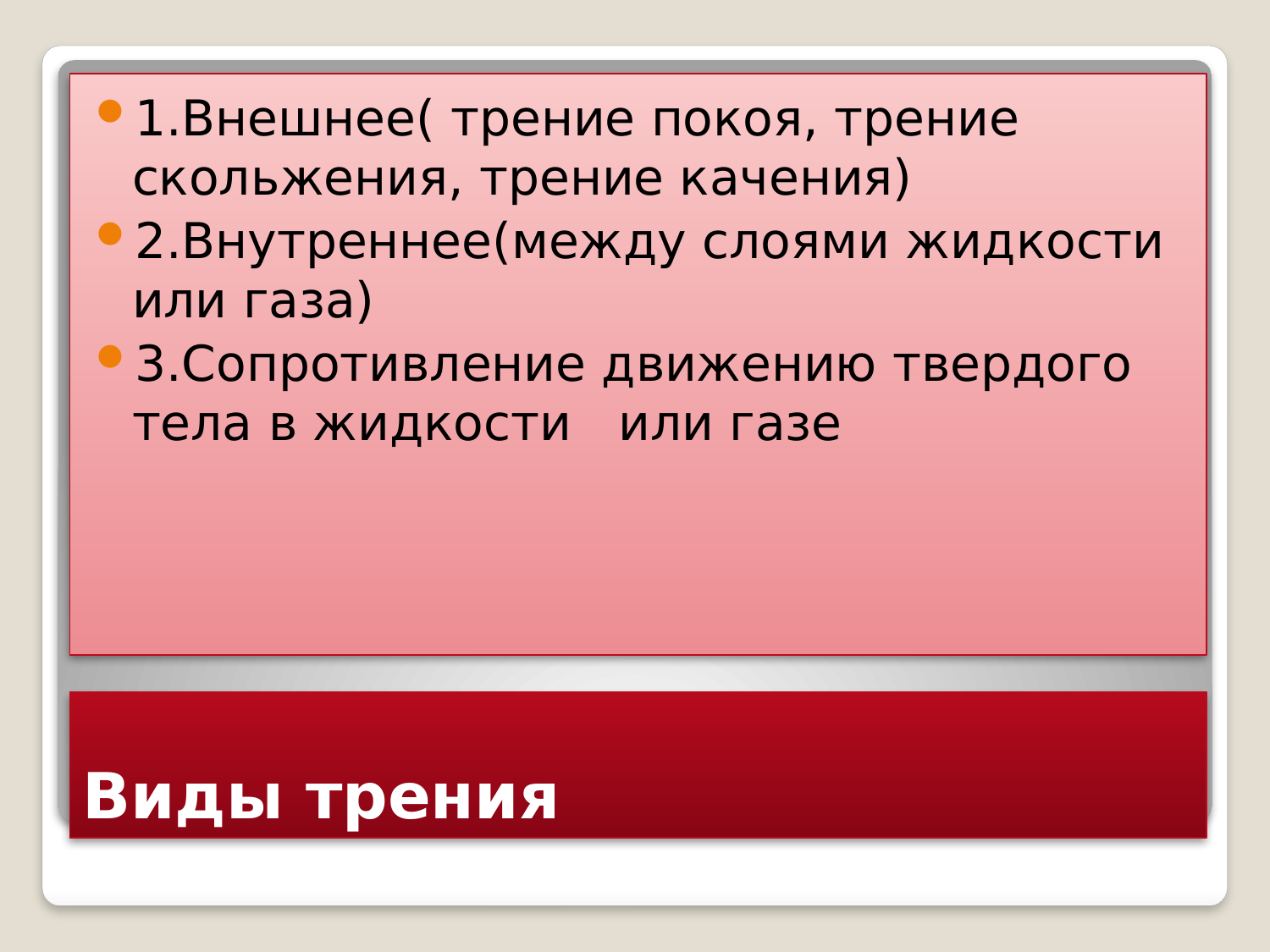

1.Внешнее( трение покоя, трение скольжения, трение качения)
2.Внутреннее(между слоями жидкости или газа)
3.Сопротивление движению твердого тела в жидкости   или газе
# Виды трения